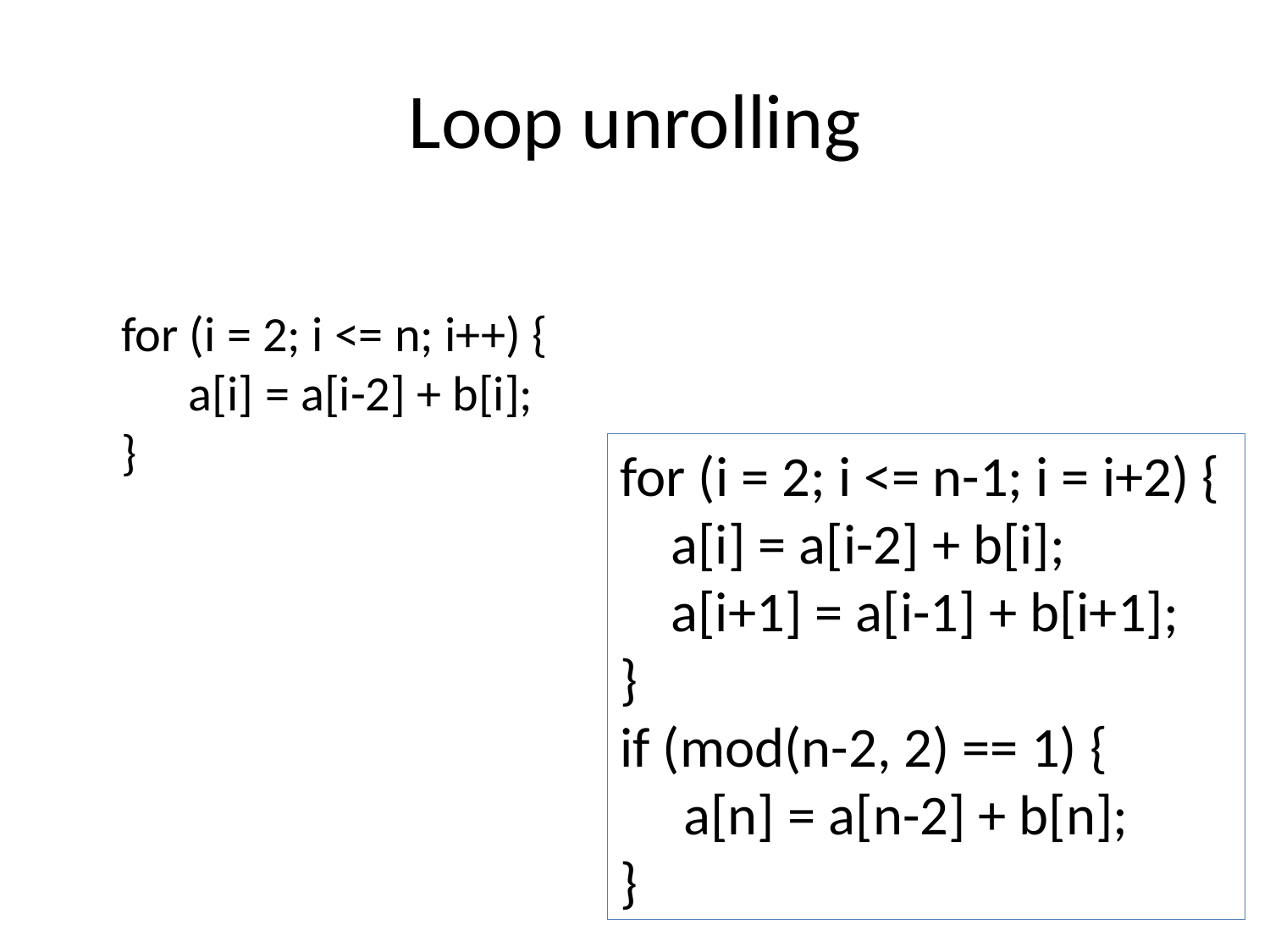

# Loop unrolling
for (i = 2; i <= n; i++) {
      a[i] = a[i-2] + b[i];
}
for (i = 2; i <= n-1; i = i+2) {
    a[i] = a[i-2] + b[i];
    a[i+1] = a[i-1] + b[i+1];
}
if (mod(n-2, 2) == 1) {
     a[n] = a[n-2] + b[n];
}